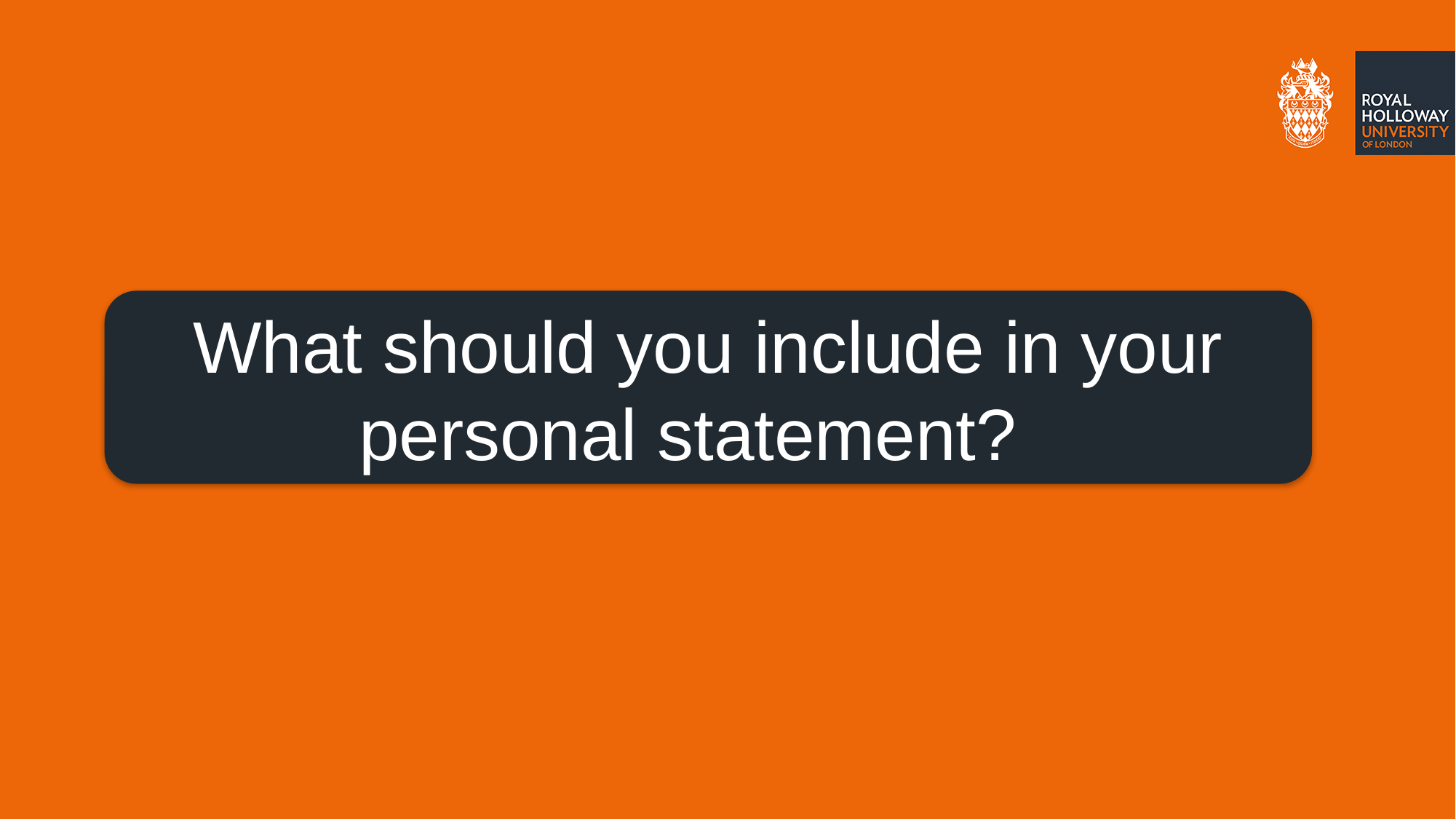

What should you include in your personal statement?